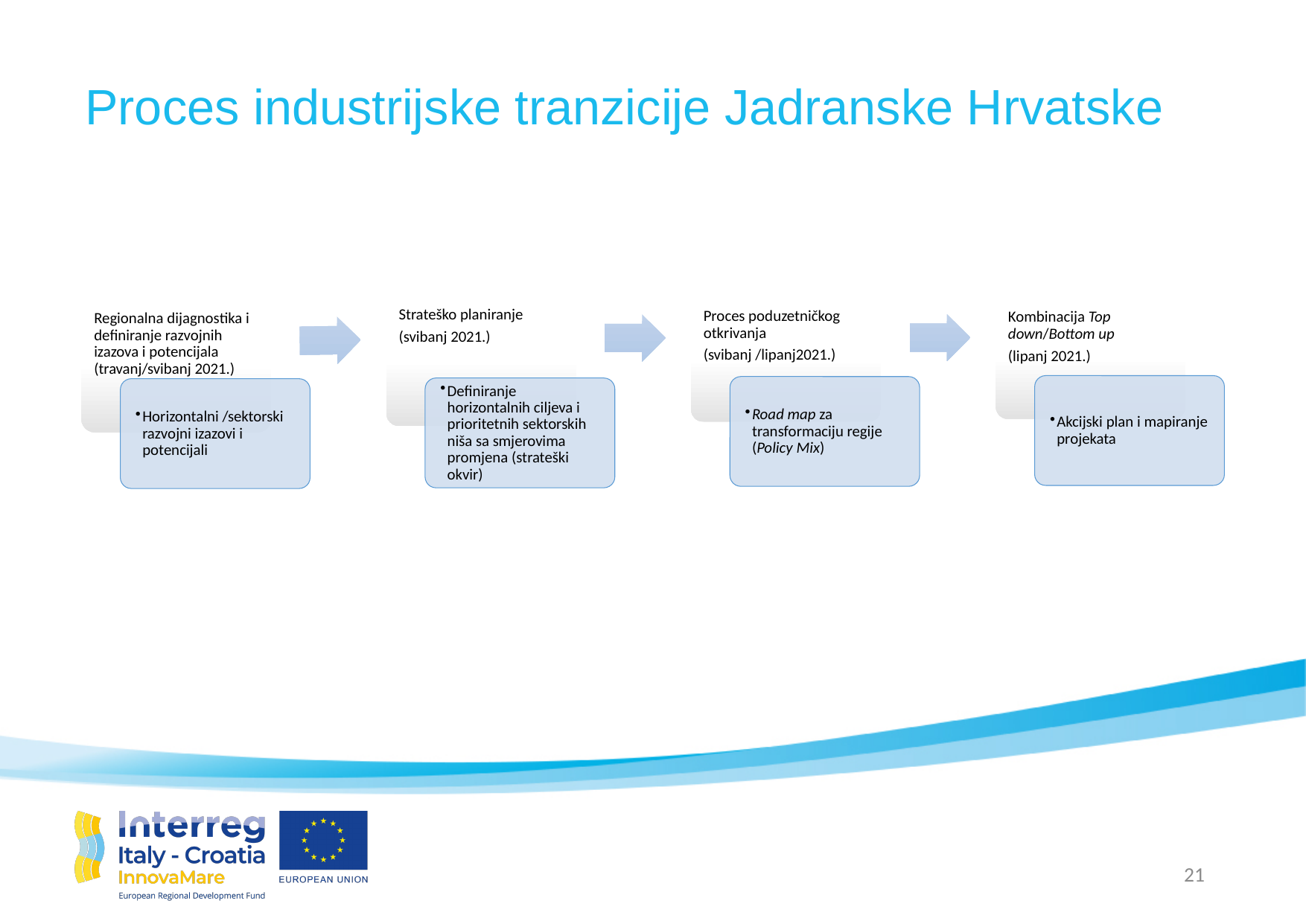

# Proces industrijske tranzicije Jadranske Hrvatske
Regionalna dijagnostika i definiranje razvojnih izazova i potencijala (travanj/svibanj 2021.)
Horizontalni /sektorski razvojni izazovi i potencijali

Strateško planiranje
(svibanj 2021.)
Definiranje horizontalnih ciljeva i prioritetnih sektorskih niša sa smjerovima promjena (strateški okvir)

Proces poduzetničkog otkrivanja
(svibanj /lipanj2021.)
Road map za transformaciju regije (Policy Mix)

Kombinacija Top down/Bottom up
(lipanj 2021.)
Akcijski plan i mapiranje projekata
21